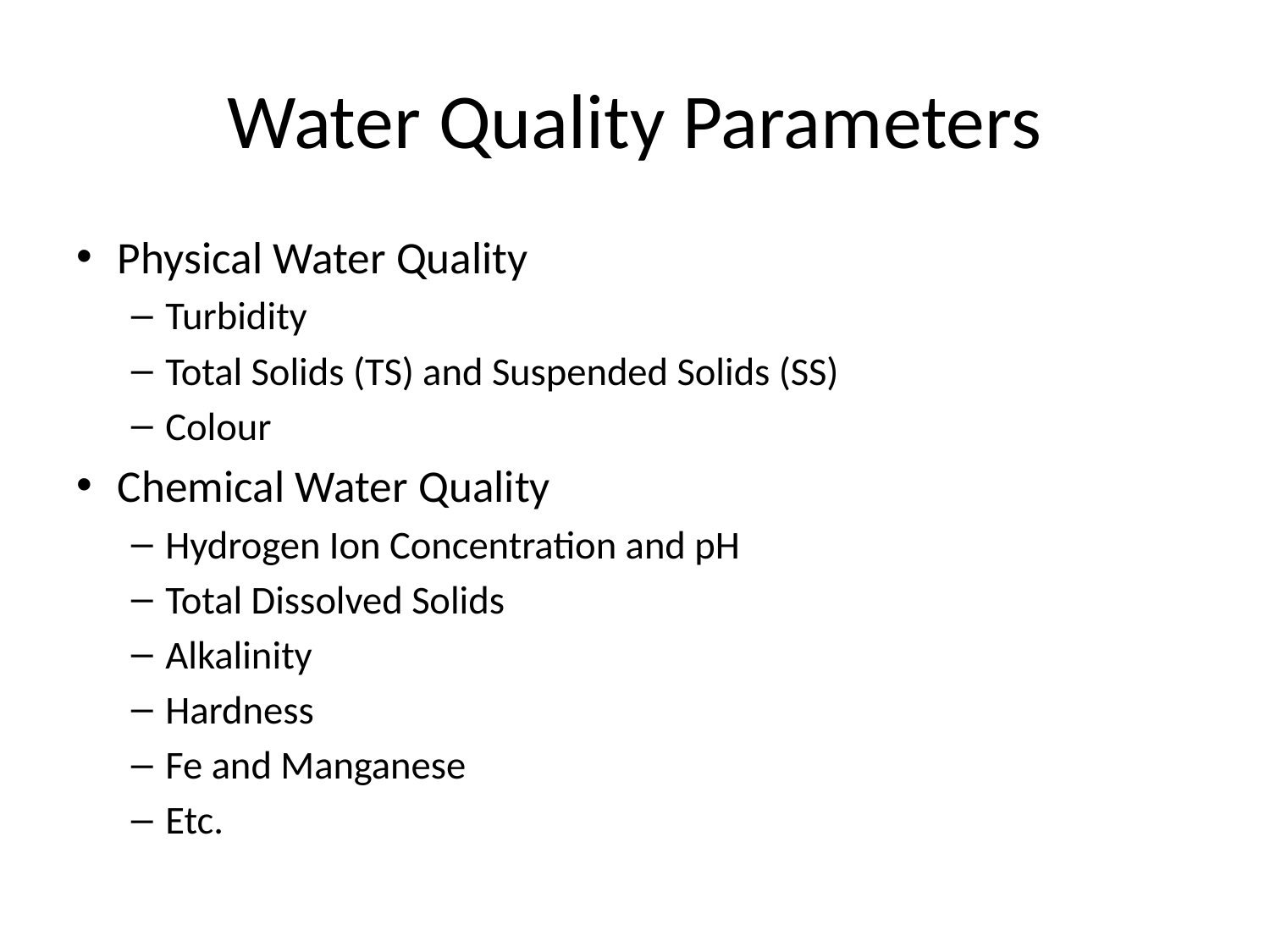

# Water Quality Parameters
Physical Water Quality
Turbidity
Total Solids (TS) and Suspended Solids (SS)
Colour
Chemical Water Quality
Hydrogen Ion Concentration and pH
Total Dissolved Solids
Alkalinity
Hardness
Fe and Manganese
Etc.